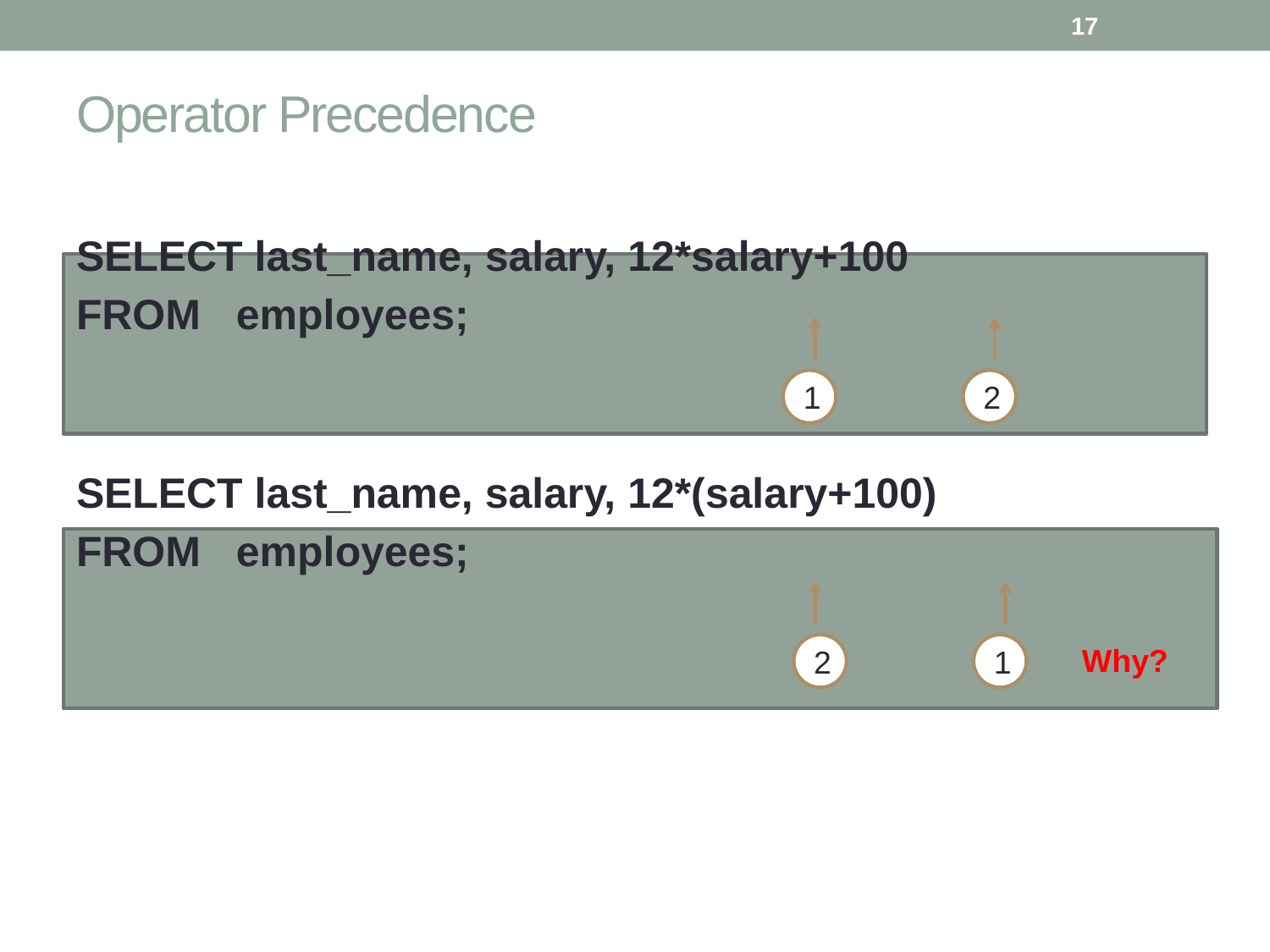

17
# Operator Precedence
SELECT last_name, salary, 12*salary+100
FROM   employees;

SELECT last_name, salary, 12*(salary+100)
FROM   employees;

1
2

2
1
Why?
Ghadah Al Hadba